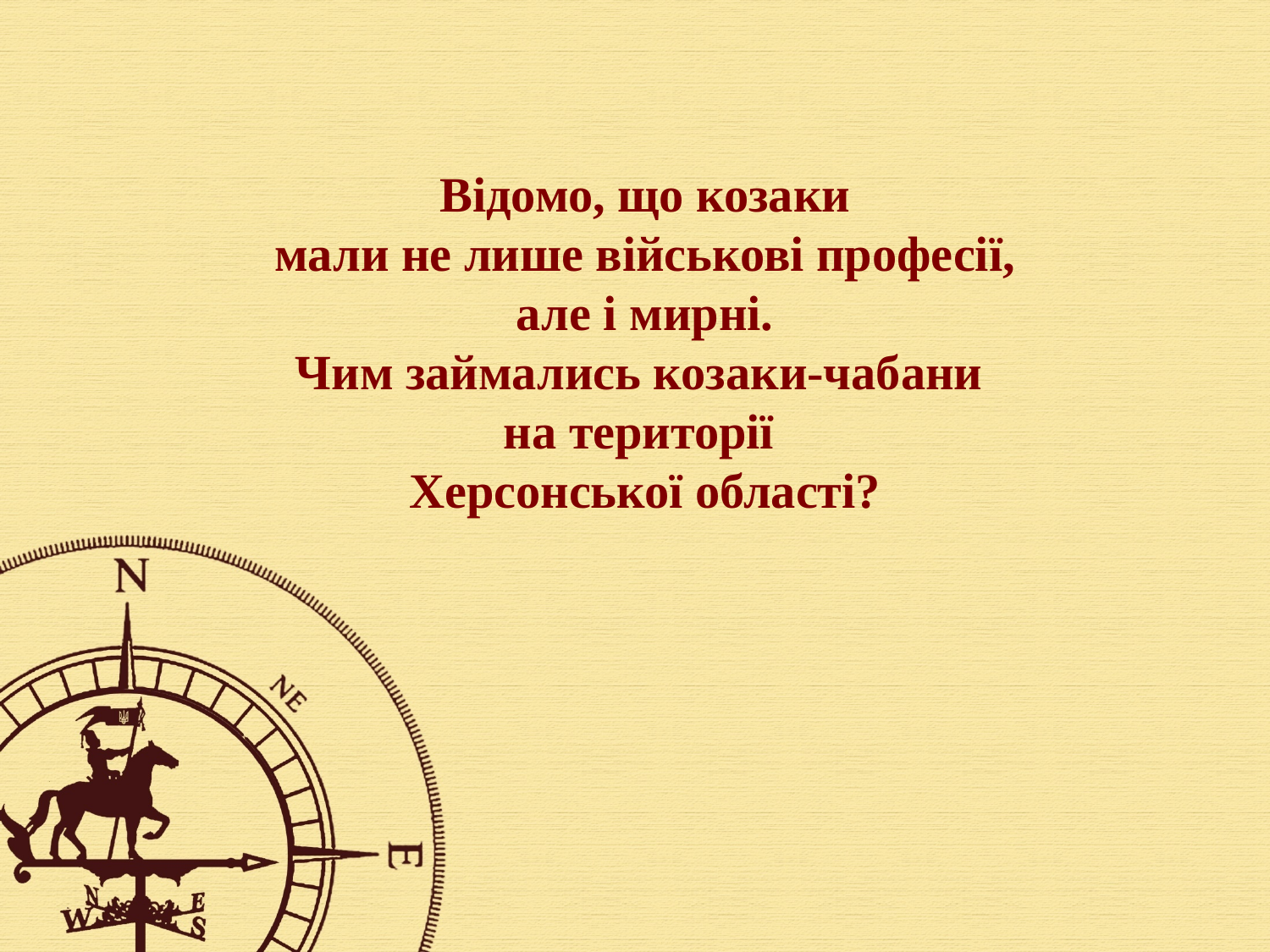

Відомо, що козаки
 мали не лише військові професії,
але і мирні.
Чим займались козаки-чабани
на території
Херсонської області?